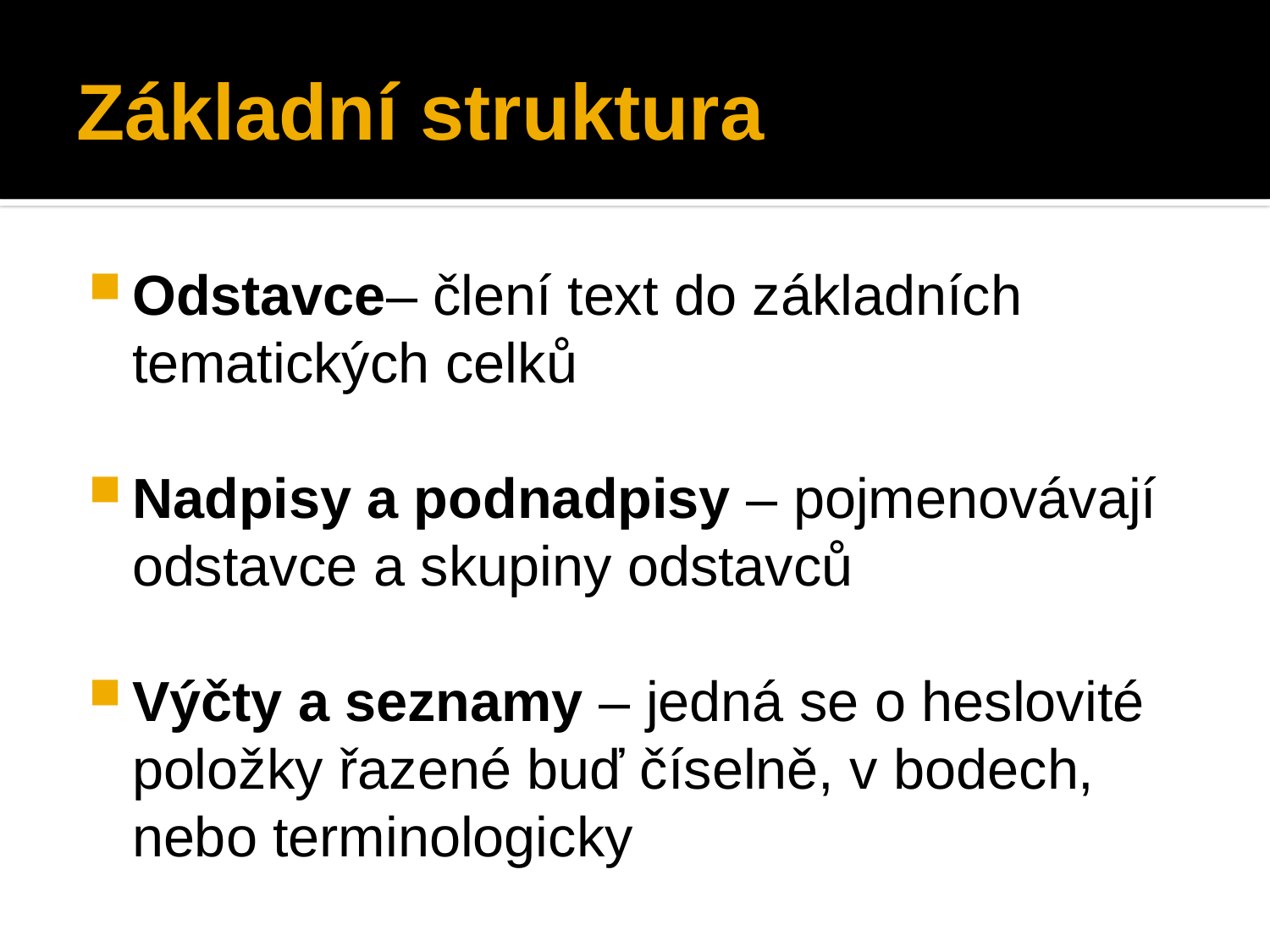

# Základní struktura
Odstavce– člení text do základních tematických celků

Nadpisy a podnadpisy – pojmenovávají odstavce a skupiny odstavců

Výčty a seznamy – jedná se o heslovité položky řazené buď číselně, v bodech, nebo terminologicky